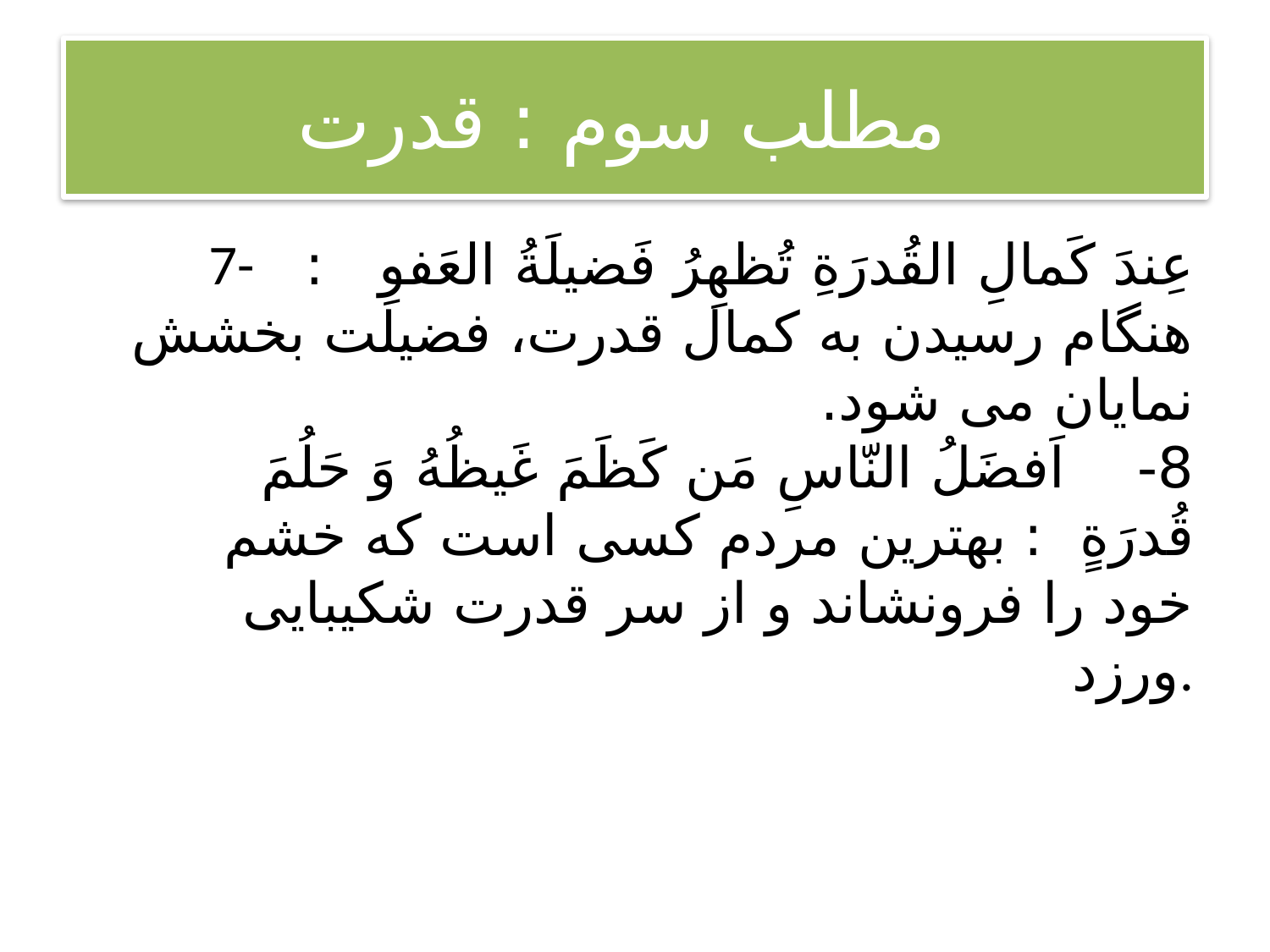

# مطلب سوم : قدرت
7-    عِندَ کَمالِ القُدرَةِ تُظهِرُ فَضیلَةُ العَفوِ   : هنگام رسیدن به کمال قدرت، فضیلت بخشش نمایان می شود.
8-    اَفضَلُ النّاسِ مَن کَظَمَ غَیظُهُ وَ حَلُمَ قُدرَةٍ  : بهترین مردم کسی است که خشم خود را فرونشاند و از سر قدرت شکیبایی ورزد.